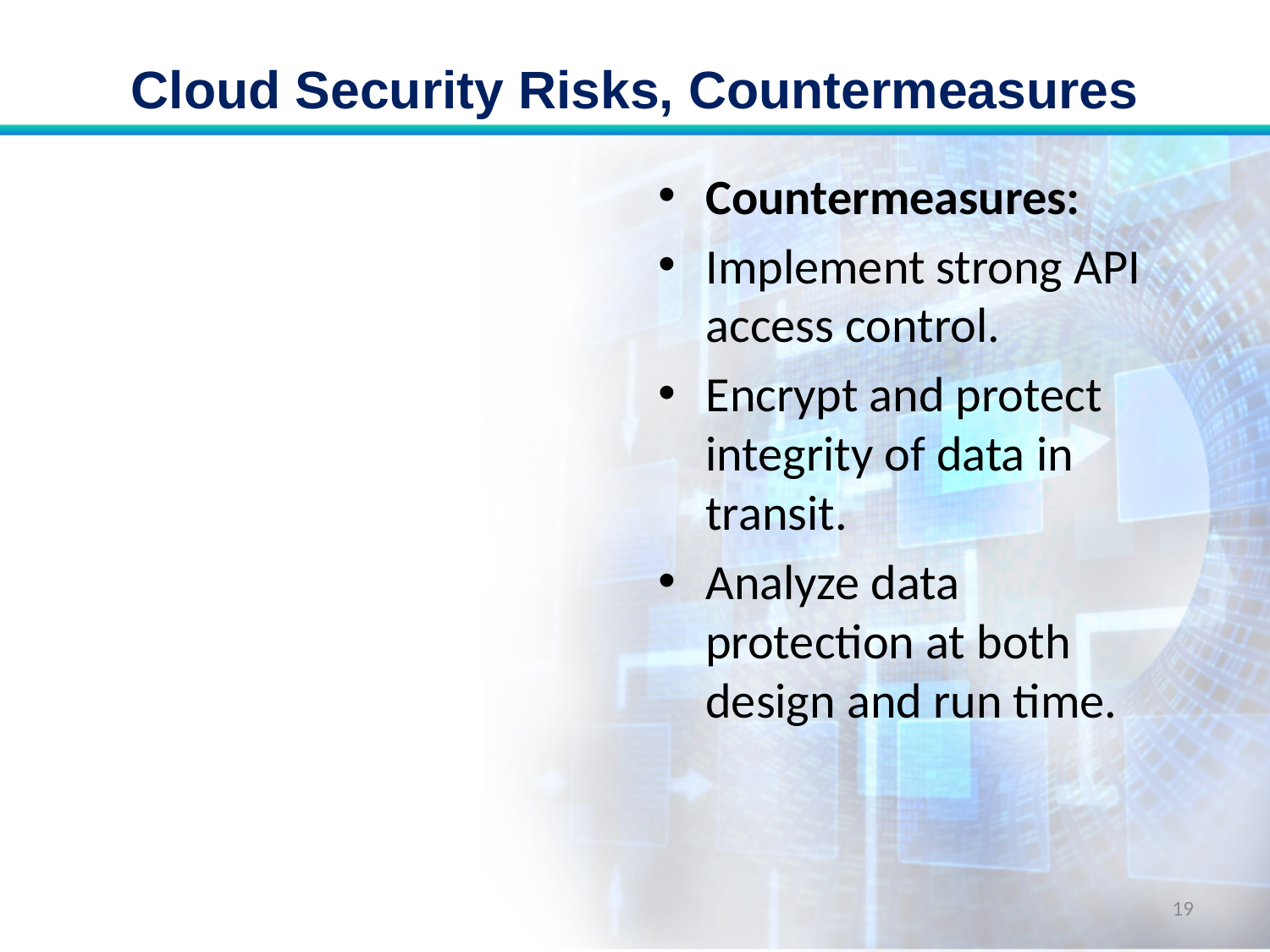

# Cloud Security Risks, Countermeasures
Countermeasures:
Implement strong API access control.
Encrypt and protect integrity of data in transit.
Analyze data protection at both design and run time.

19